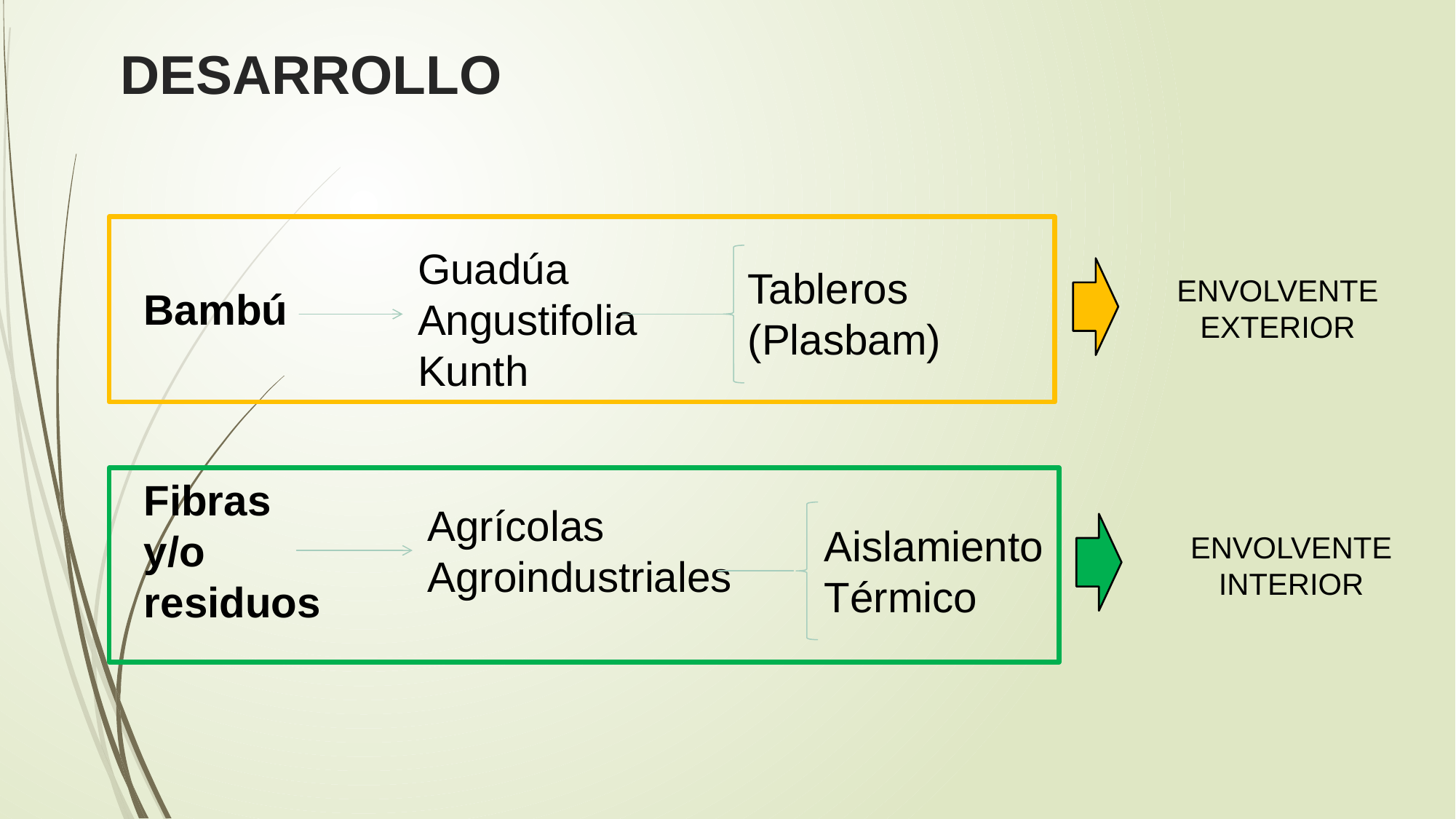

# DESARROLLO

Guadúa Angustifolia Kunth

Bambú
Tableros (Plasbam)
ENVOLVENTE EXTERIOR

Fibras y/o residuos
Agrícolas  Agroindustriales

Aislamiento Térmico
ENVOLVENTE INTERIOR